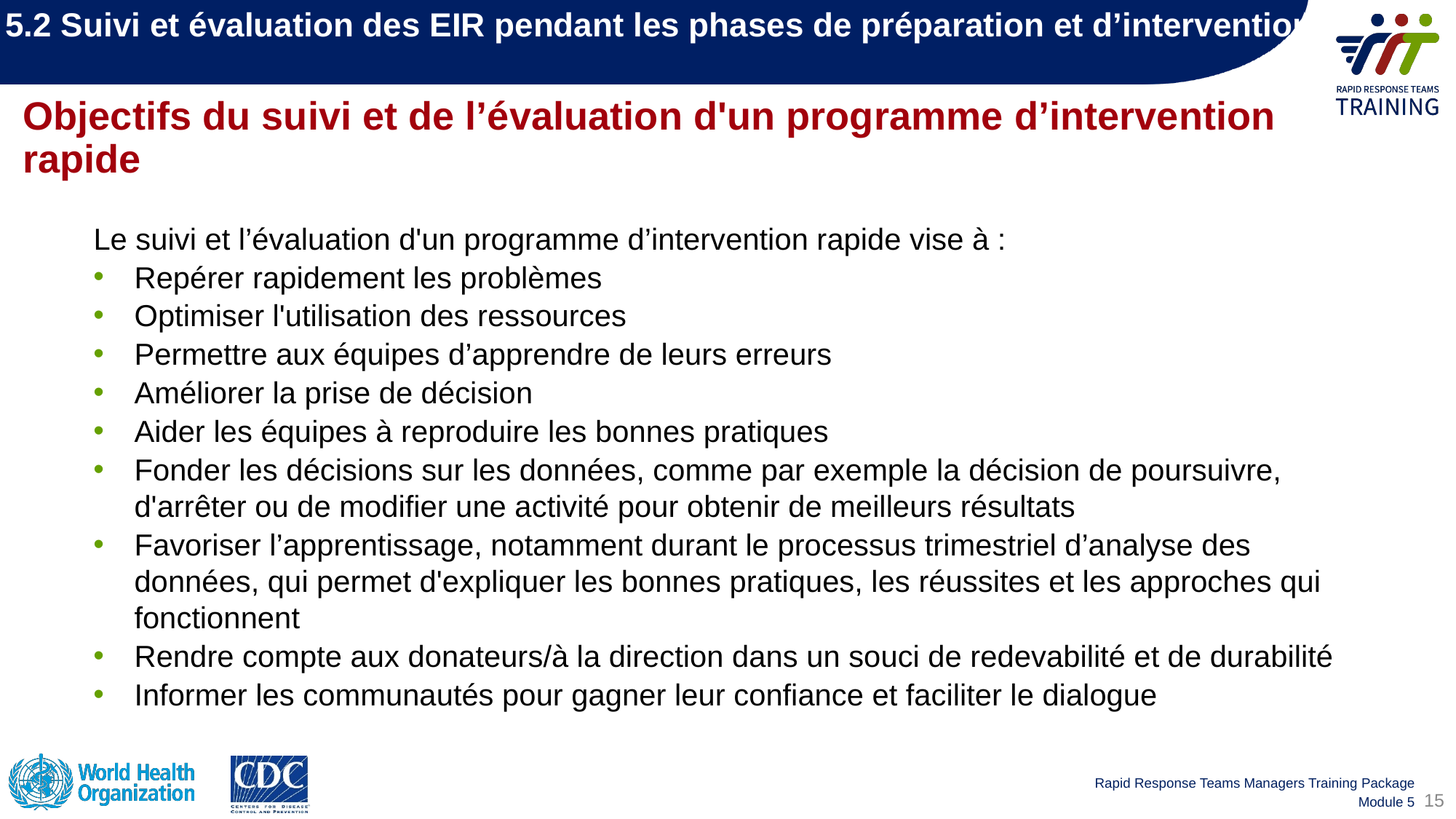

5.2 Suivi et évaluation des EIR pendant les phases de préparation et d’intervention

Objectifs du suivi et de l’évaluation d'un programme d’intervention rapide
Le suivi et l’évaluation d'un programme d’intervention rapide vise à :
Repérer rapidement les problèmes
Optimiser l'utilisation des ressources
Permettre aux équipes d’apprendre de leurs erreurs
Améliorer la prise de décision
Aider les équipes à reproduire les bonnes pratiques
Fonder les décisions sur les données, comme par exemple la décision de poursuivre, d'arrêter ou de modifier une activité pour obtenir de meilleurs résultats
Favoriser l’apprentissage, notamment durant le processus trimestriel d’analyse des données, qui permet d'expliquer les bonnes pratiques, les réussites et les approches qui fonctionnent
Rendre compte aux donateurs/à la direction dans un souci de redevabilité et de durabilité
Informer les communautés pour gagner leur confiance et faciliter le dialogue
15